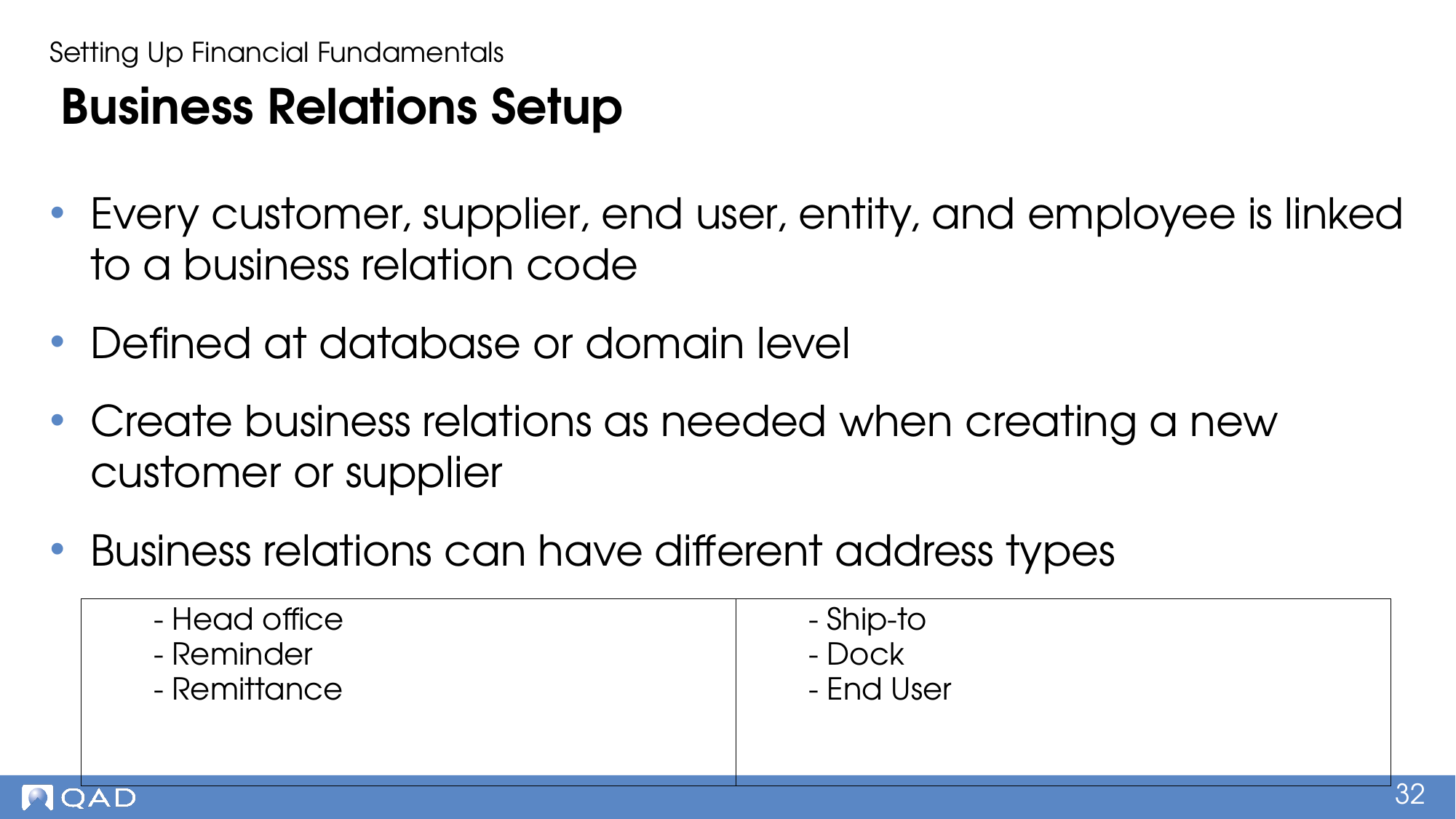

Setting Up Financial Fundamentals
# Business Relations Setup
Every customer, supplier, end user, entity, and employee is linked to a business relation code
Defined at database or domain level
Create business relations as needed when creating a new customer or supplier
Business relations can have different address types
| - Head office - Reminder - Remittance | - Ship-to - Dock - End User |
| --- | --- |
32